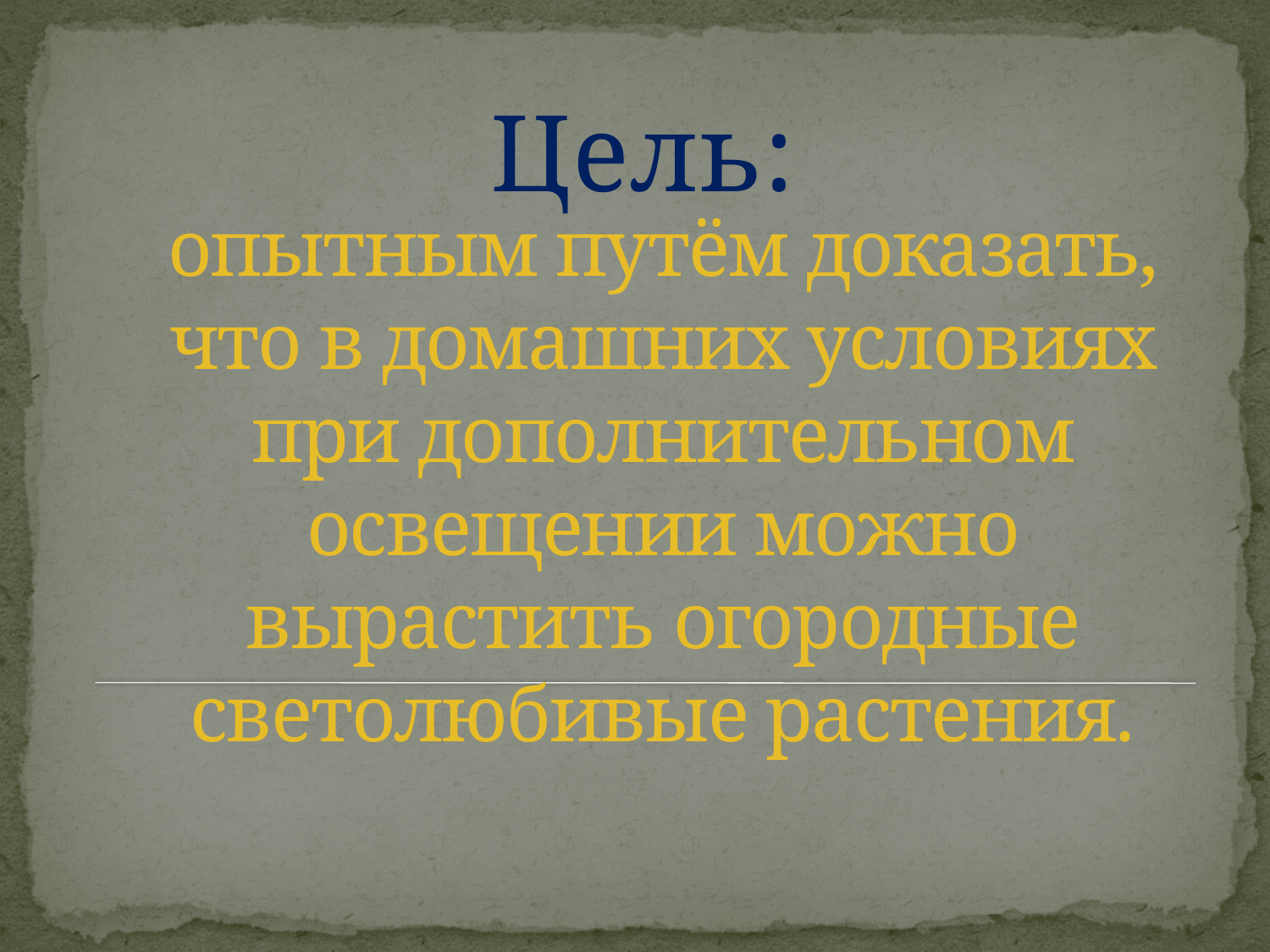

Цель:
# опытным путём доказать, что в домашних условиях при дополнительном освещении можно вырастить огородные светолюбивые растения.